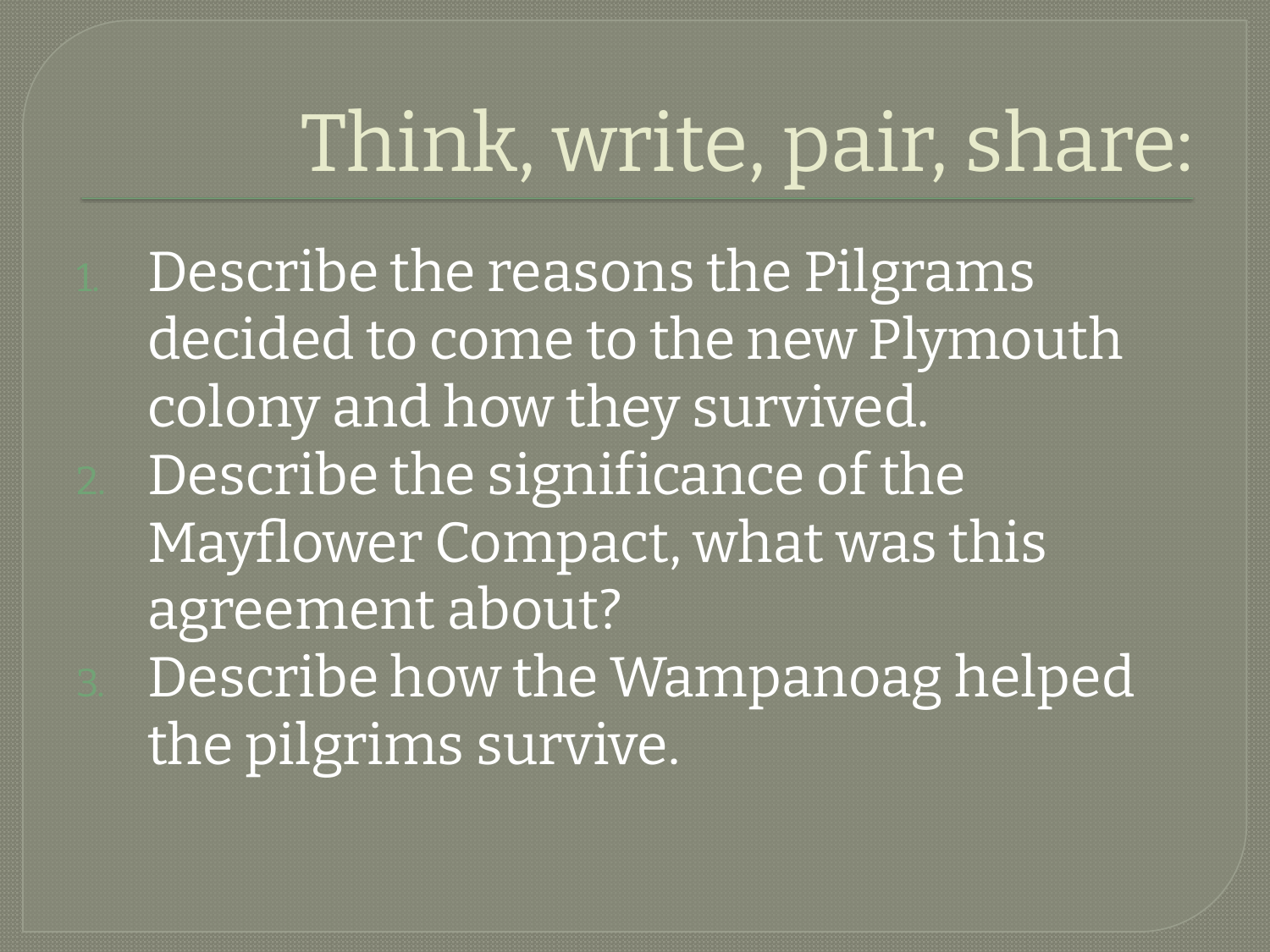

# Think, write, pair, share:
Describe the reasons the Pilgrams decided to come to the new Plymouth colony and how they survived.
Describe the significance of the Mayflower Compact, what was this agreement about?
Describe how the Wampanoag helped the pilgrims survive.